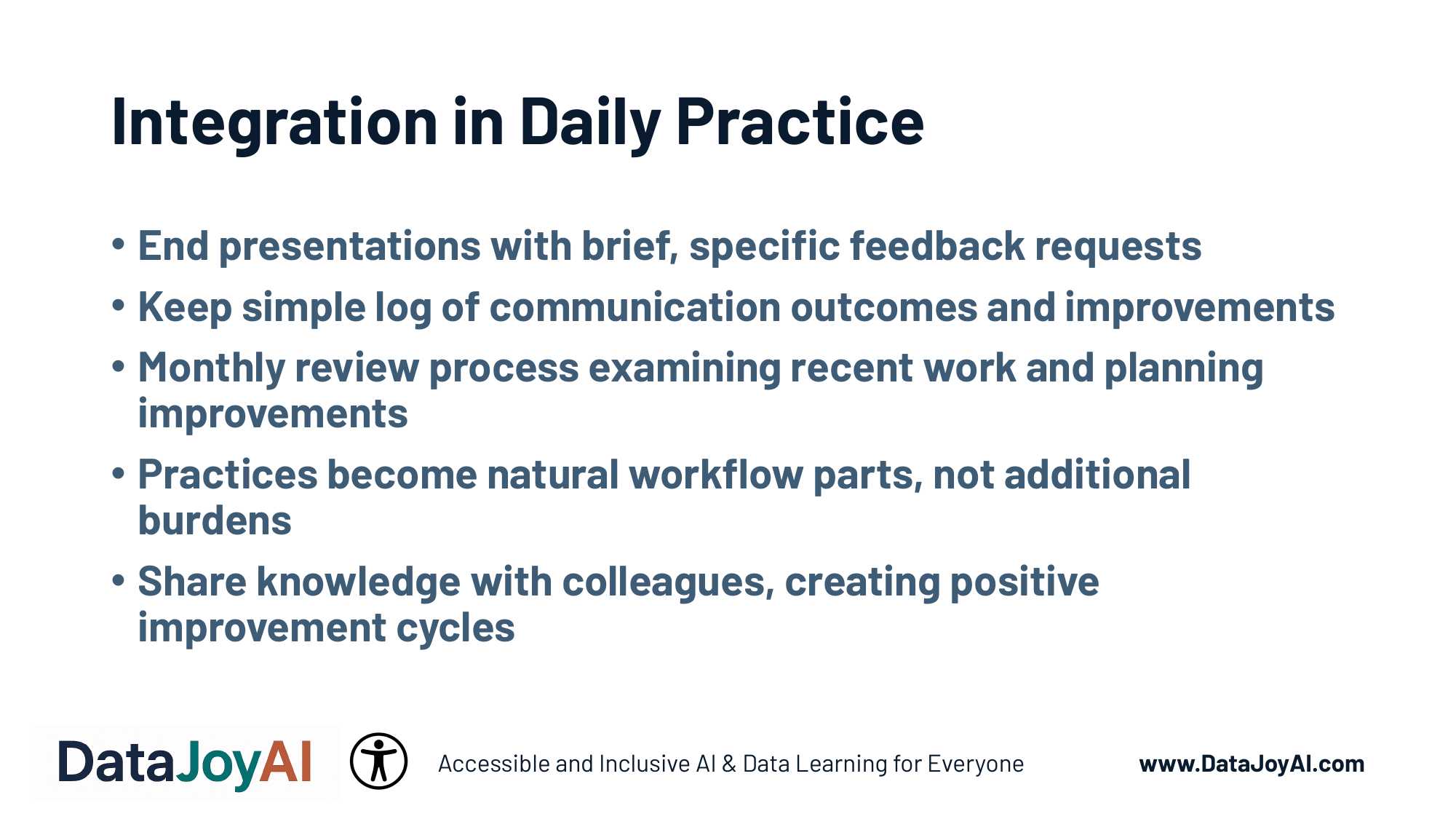

# Integration in Daily Practice
End presentations with brief, specific feedback requests
Keep simple log of communication outcomes and improvements
Monthly review process examining recent work and planning improvements
Practices become natural workflow parts, not additional burdens
Share knowledge with colleagues, creating positive improvement cycles